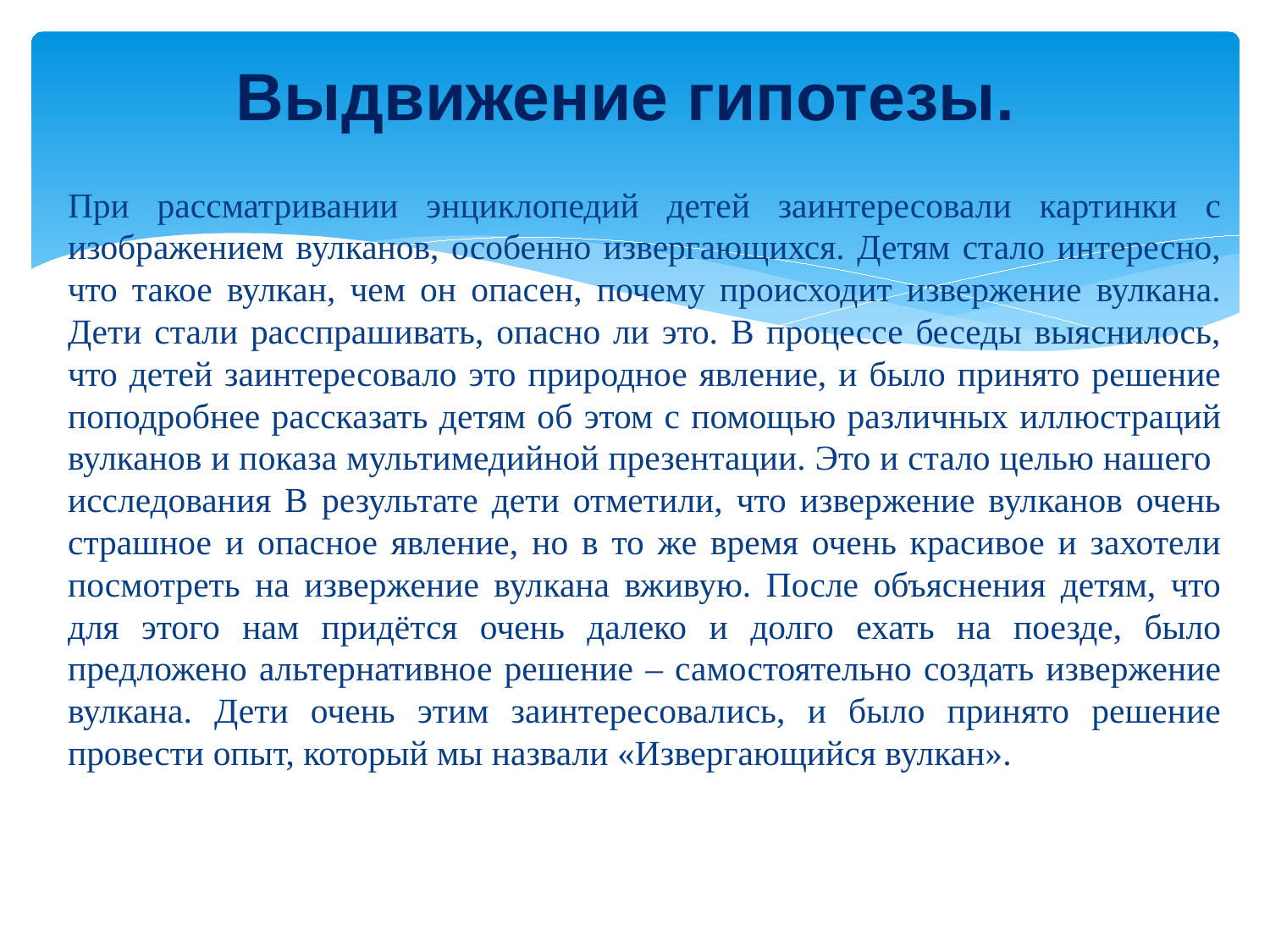

# Выдвижение гипотезы.
При рассматривании энциклопедий детей заинтересовали картинки с изображением вулканов, особенно извергающихся. Детям стало интересно, что такое вулкан, чем он опасен, почему происходит извержение вулкана. Дети стали расспрашивать, опасно ли это. В процессе беседы выяснилось, что детей заинтересовало это природное явление, и было принято решение поподробнее рассказать детям об этом с помощью различных иллюстраций вулканов и показа мультимедийной презентации. Это и стало целью нашего  исследования В результате дети отметили, что извержение вулканов очень страшное и опасное явление, но в то же время очень красивое и захотели посмотреть на извержение вулкана вживую. После объяснения детям, что для этого нам придётся очень далеко и долго ехать на поезде, было предложено альтернативное решение – самостоятельно создать извержение вулкана. Дети очень этим заинтересовались, и было принято решение провести опыт, который мы назвали «Извергающийся вулкан».